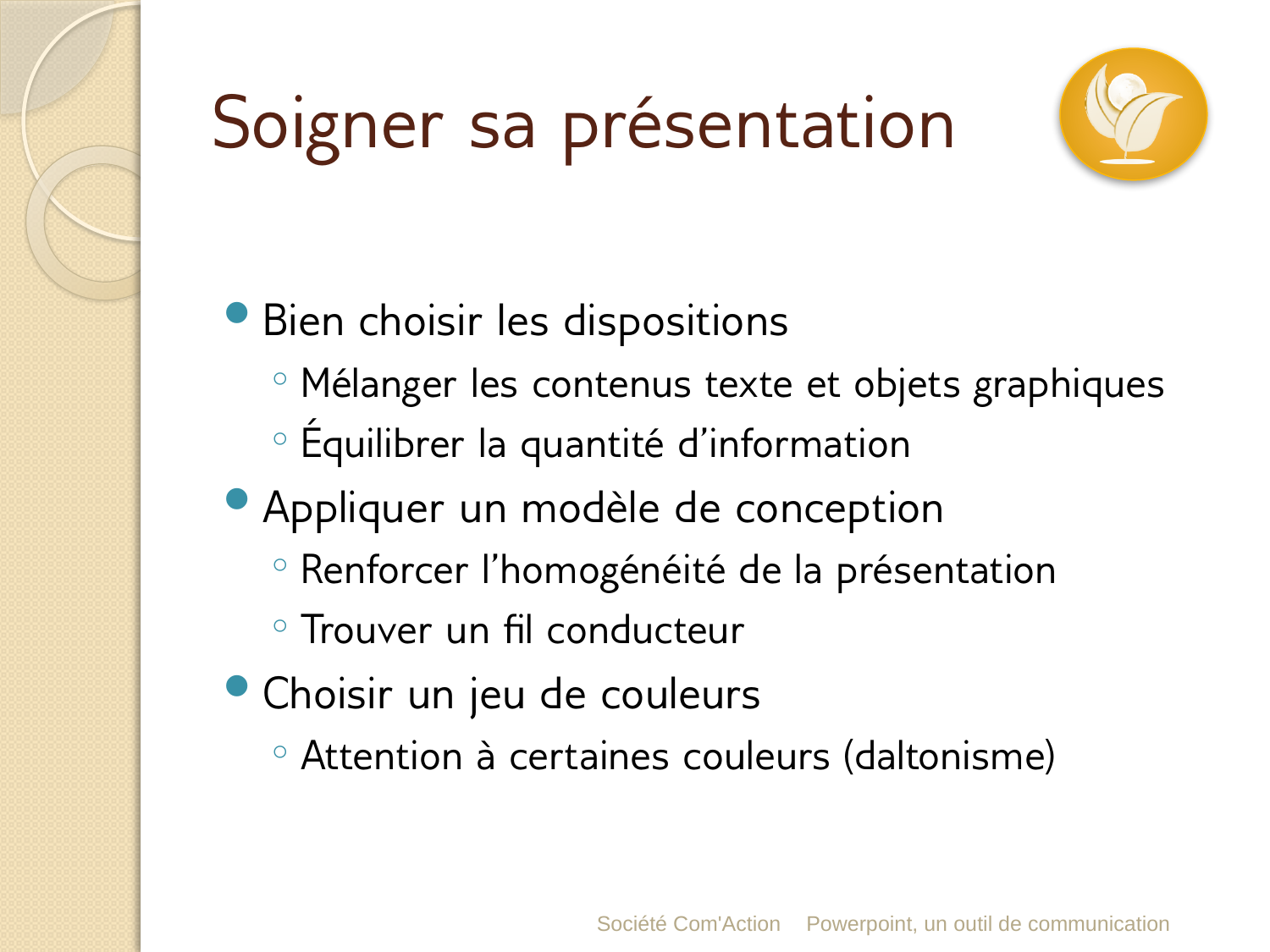

# Soigner sa présentation
Bien choisir les dispositions
Mélanger les contenus texte et objets graphiques
Équilibrer la quantité d’information
Appliquer un modèle de conception
Renforcer l’homogénéité de la présentation
Trouver un fil conducteur
Choisir un jeu de couleurs
Attention à certaines couleurs (daltonisme)
Société Com'Action
Powerpoint, un outil de communication